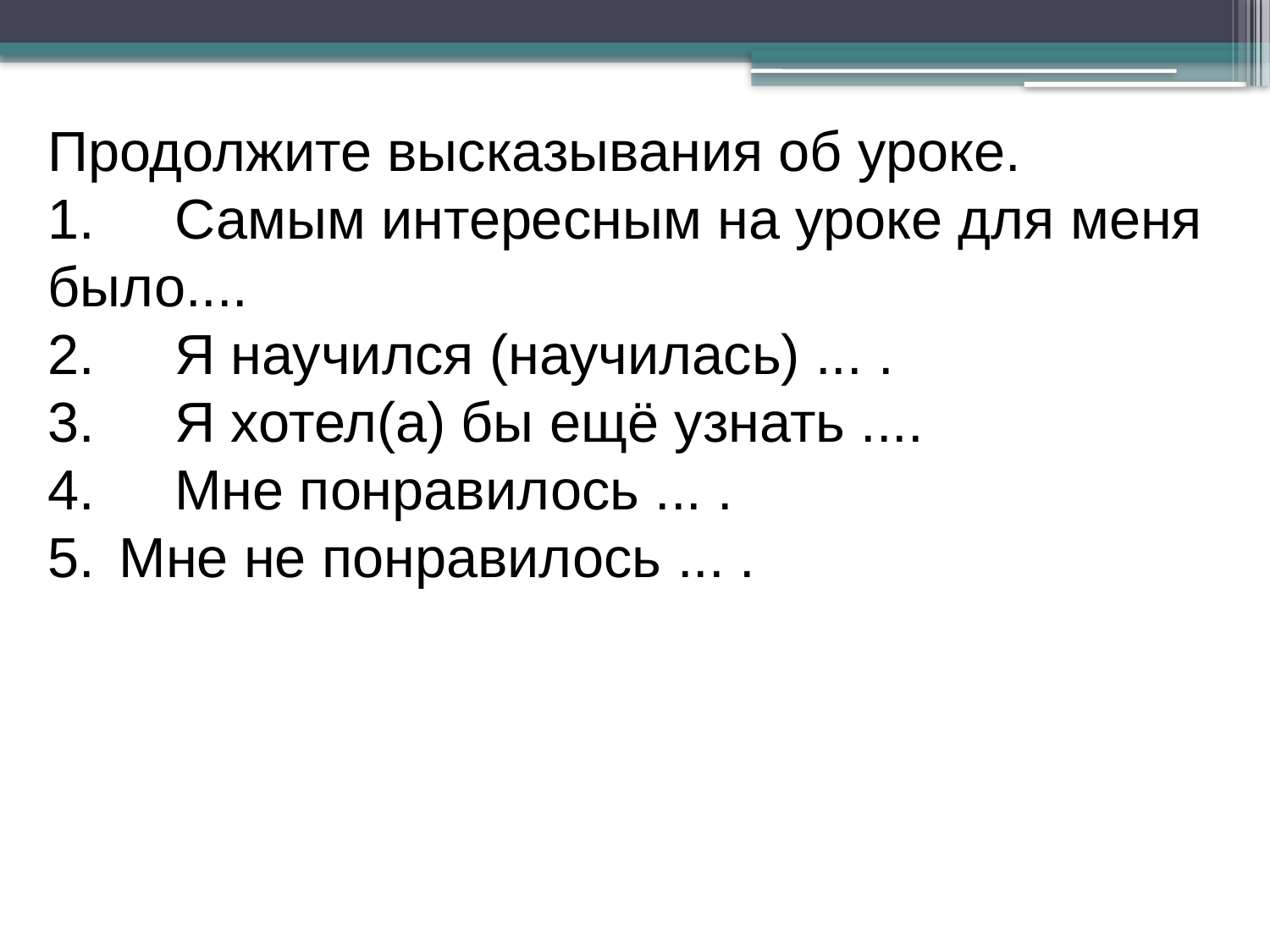

Продолжите высказывания об уроке.
1.	Самым интересным на уроке для меня было....
2.	Я научился (научилась) ... .
3.	Я хотел(а) бы ещё узнать ....
4.	Мне понравилось ... .
Мне не понравилось ... .